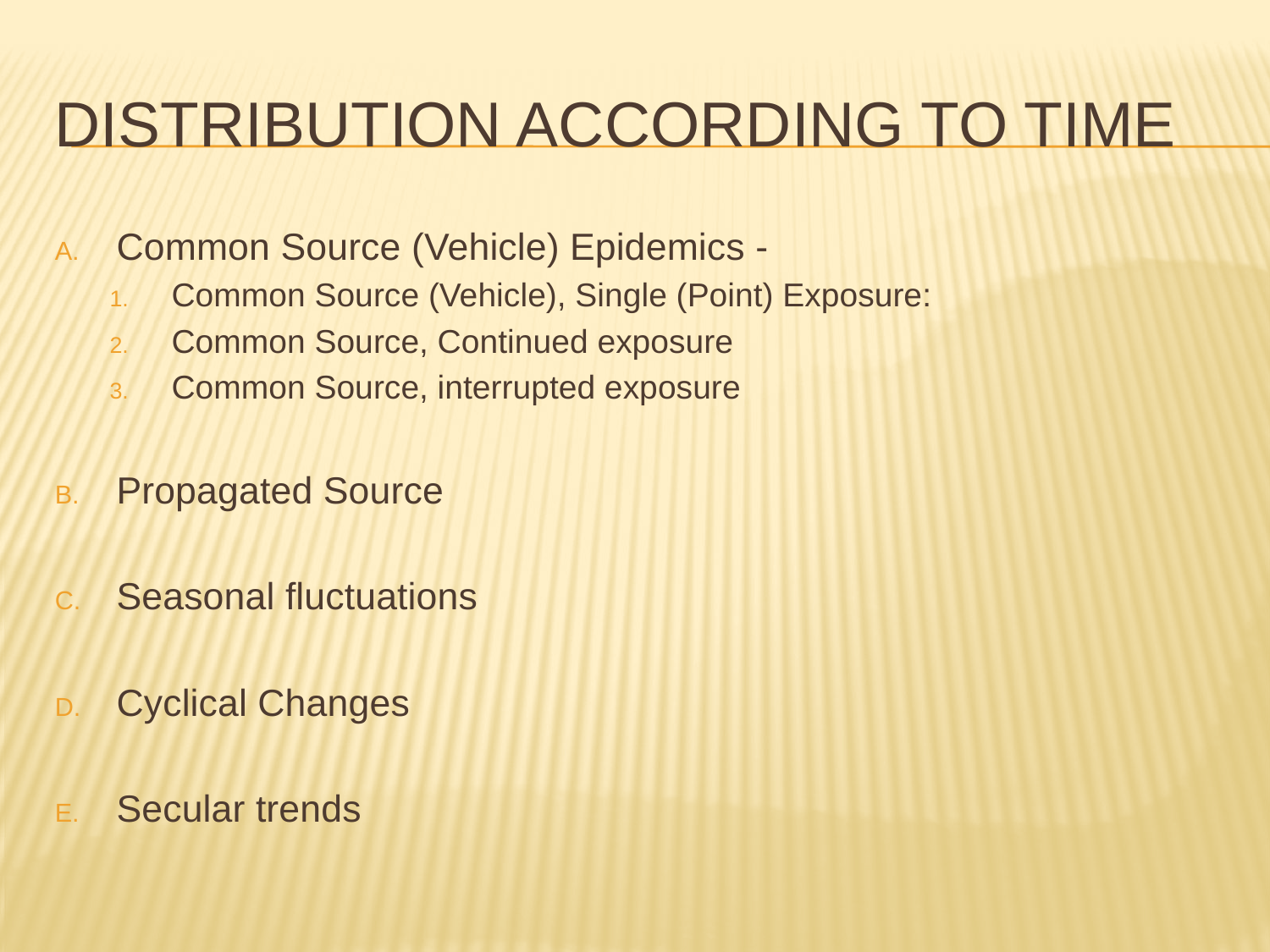

# Distribution According to Time
Common Source (Vehicle) Epidemics -
Common Source (Vehicle), Single (Point) Exposure:
Common Source, Continued exposure
Common Source, interrupted exposure

Propagated Source

Seasonal fluctuations

Cyclical Changes

Secular trends